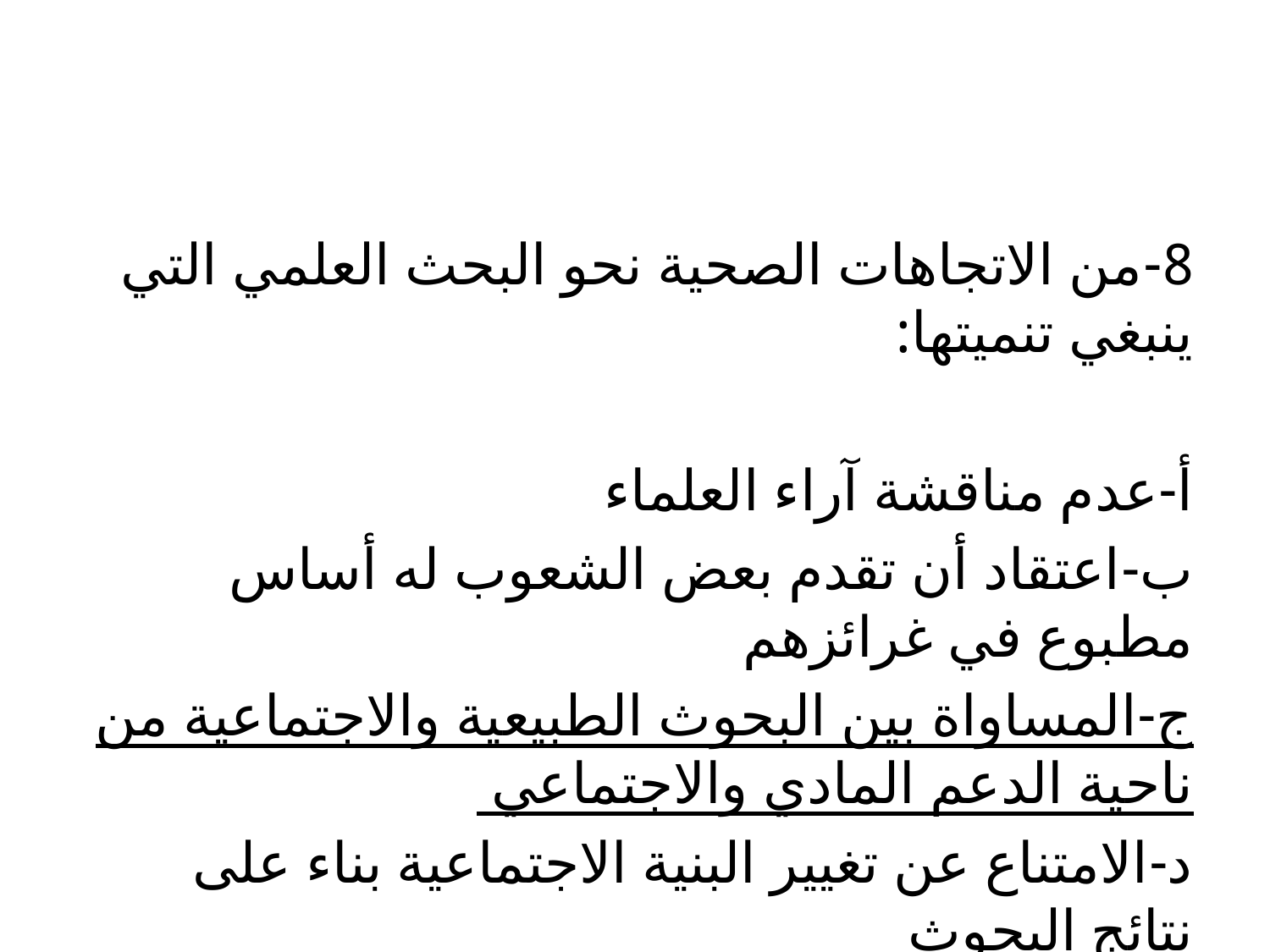

#
8-من الاتجاهات الصحية نحو البحث العلمي التي ينبغي تنميتها:

أ-عدم مناقشة آراء العلماء
ب-اعتقاد أن تقدم بعض الشعوب له أساس مطبوع في غرائزهم
ج-المساواة بين البحوث الطبيعية والاجتماعية من ناحية الدعم المادي والاجتماعي
د-الامتناع عن تغيير البنية الاجتماعية بناء على نتائج البحوث